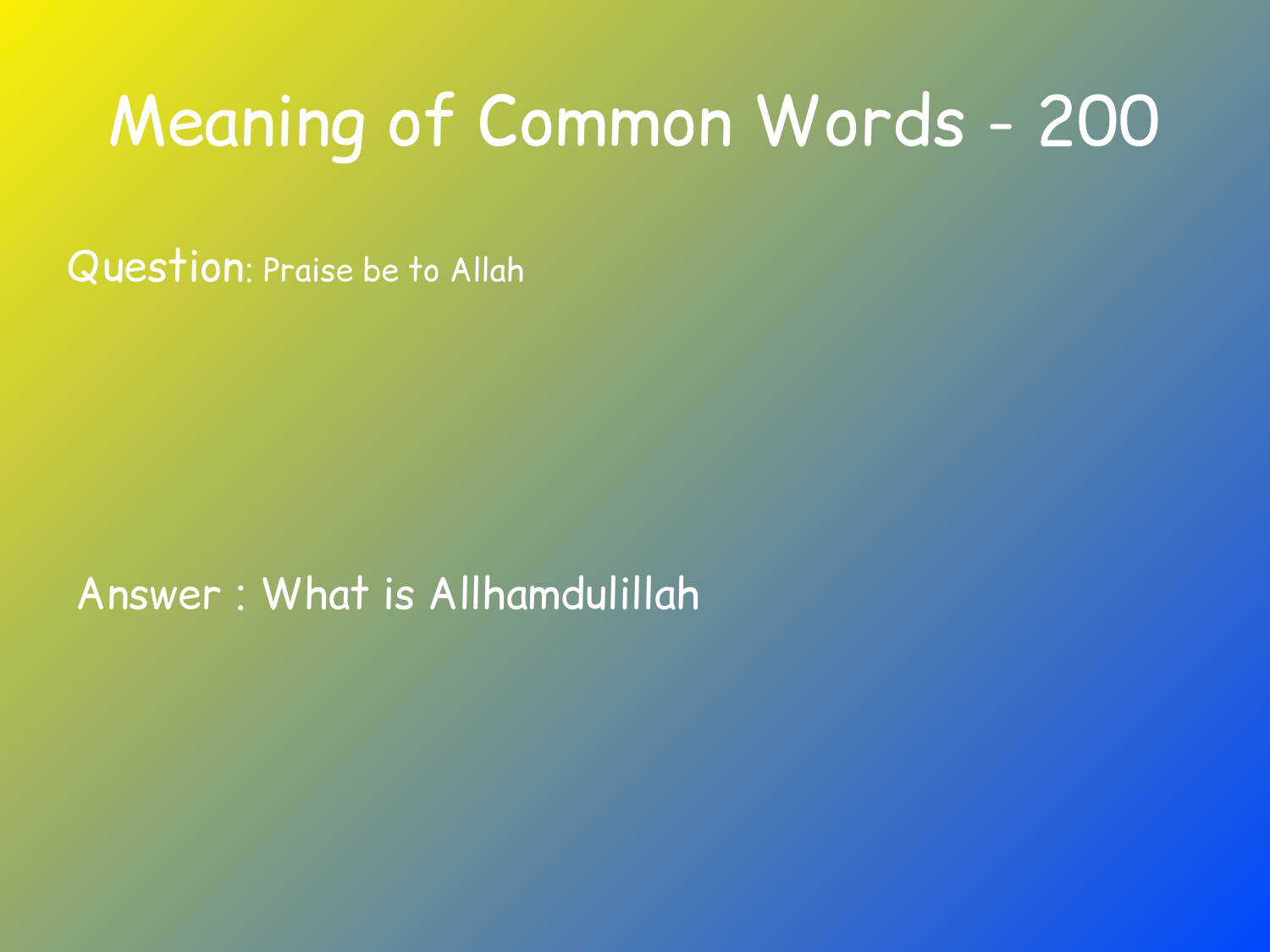

# Meaning of Common Words - 200
Question: Praise be to Allah

Answer : What is Allhamdulillah